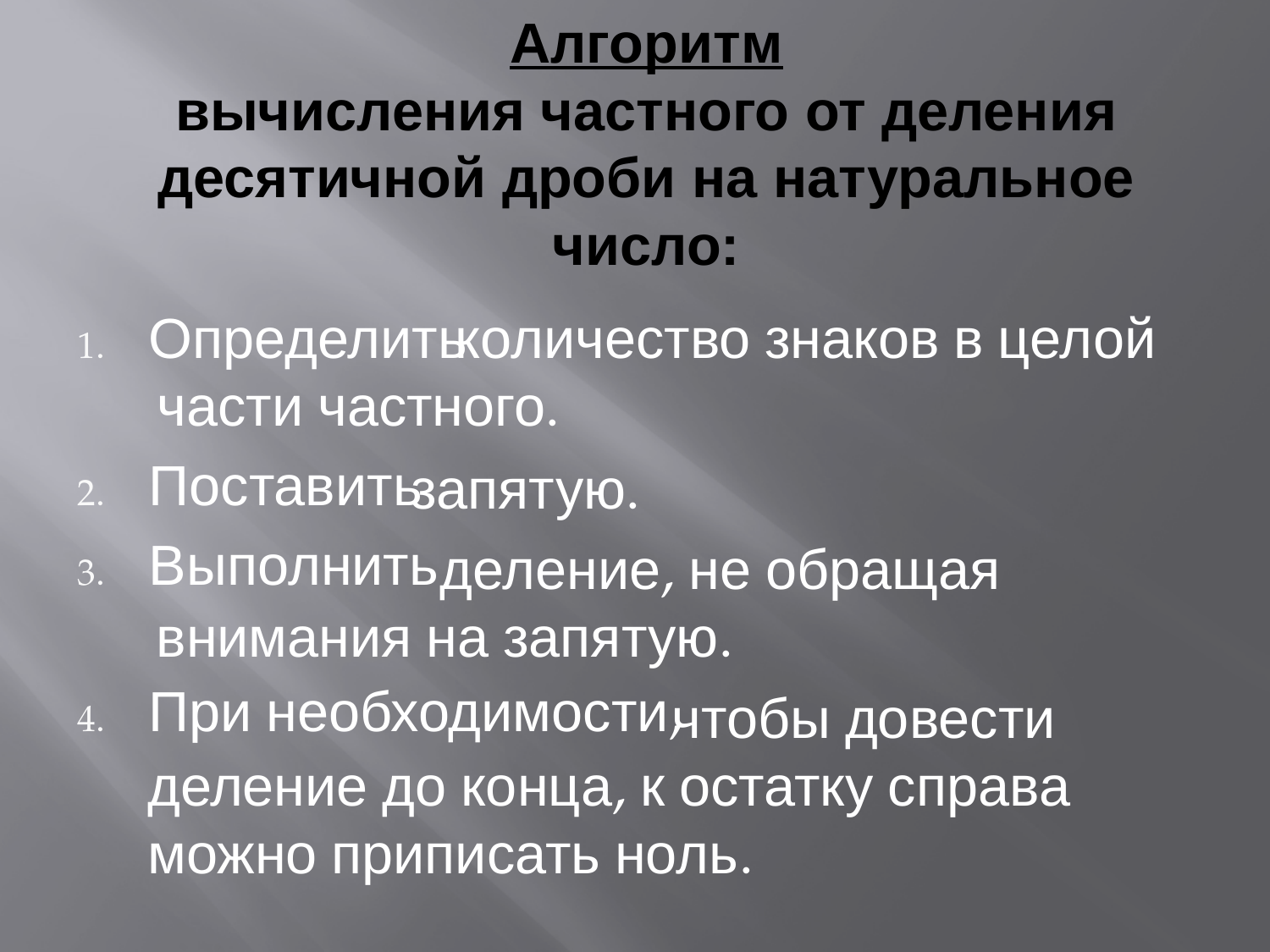

# Алгоритм вычисления частного от деления десятичной дроби на натуральное число:
Определить
Поставить
Выполнить
При необходимости,
                     количество знаков в целой части частного.
запятую.
                    деление, не обращая внимания на запятую.
                                     чтобы довести деление до конца, к остатку справа можно приписать ноль.